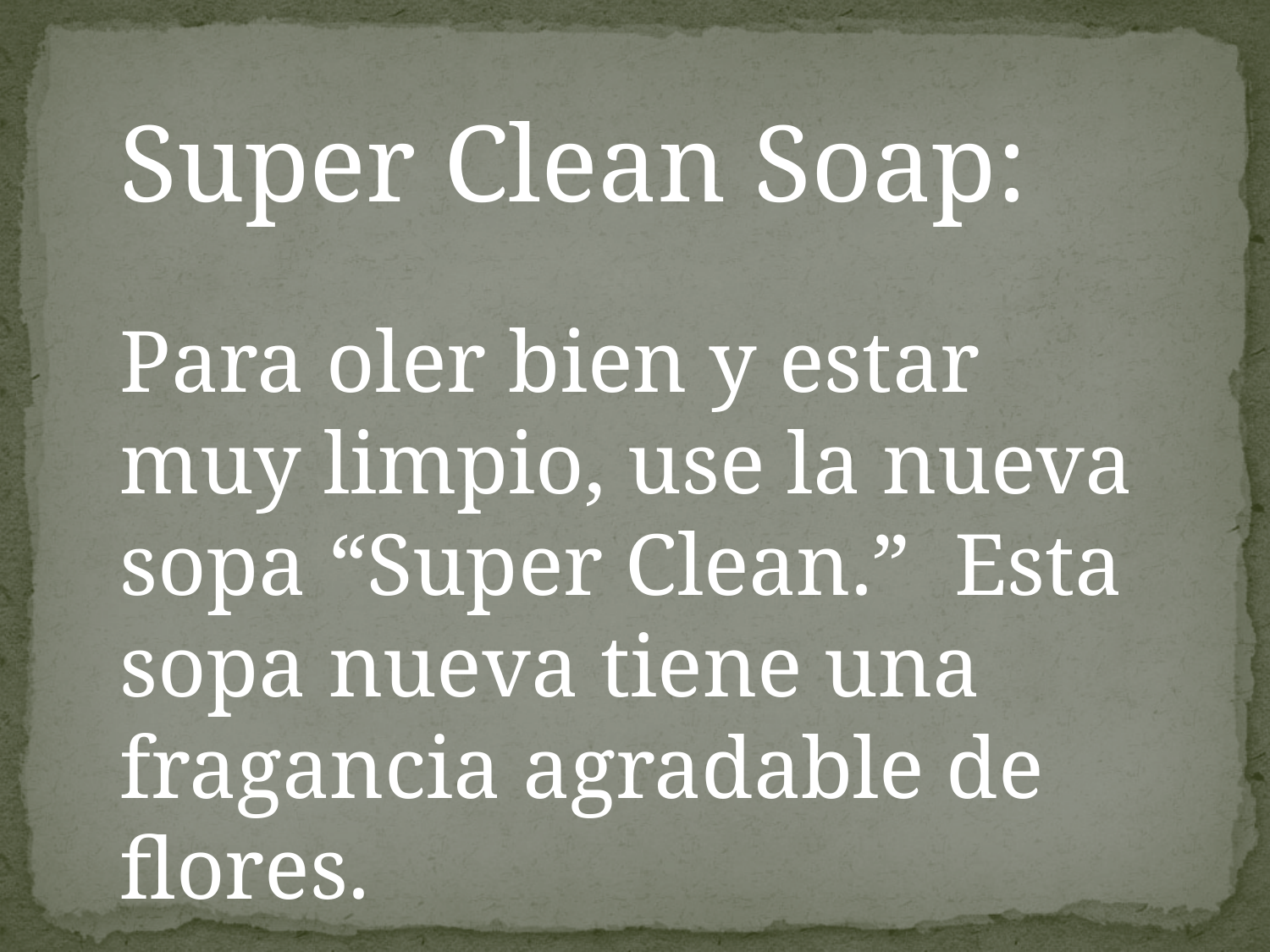

Super Clean Soap:

Para oler bien y estar muy limpio, use la nueva sopa “Super Clean.”  Esta sopa nueva tiene una fragancia agradable de flores.